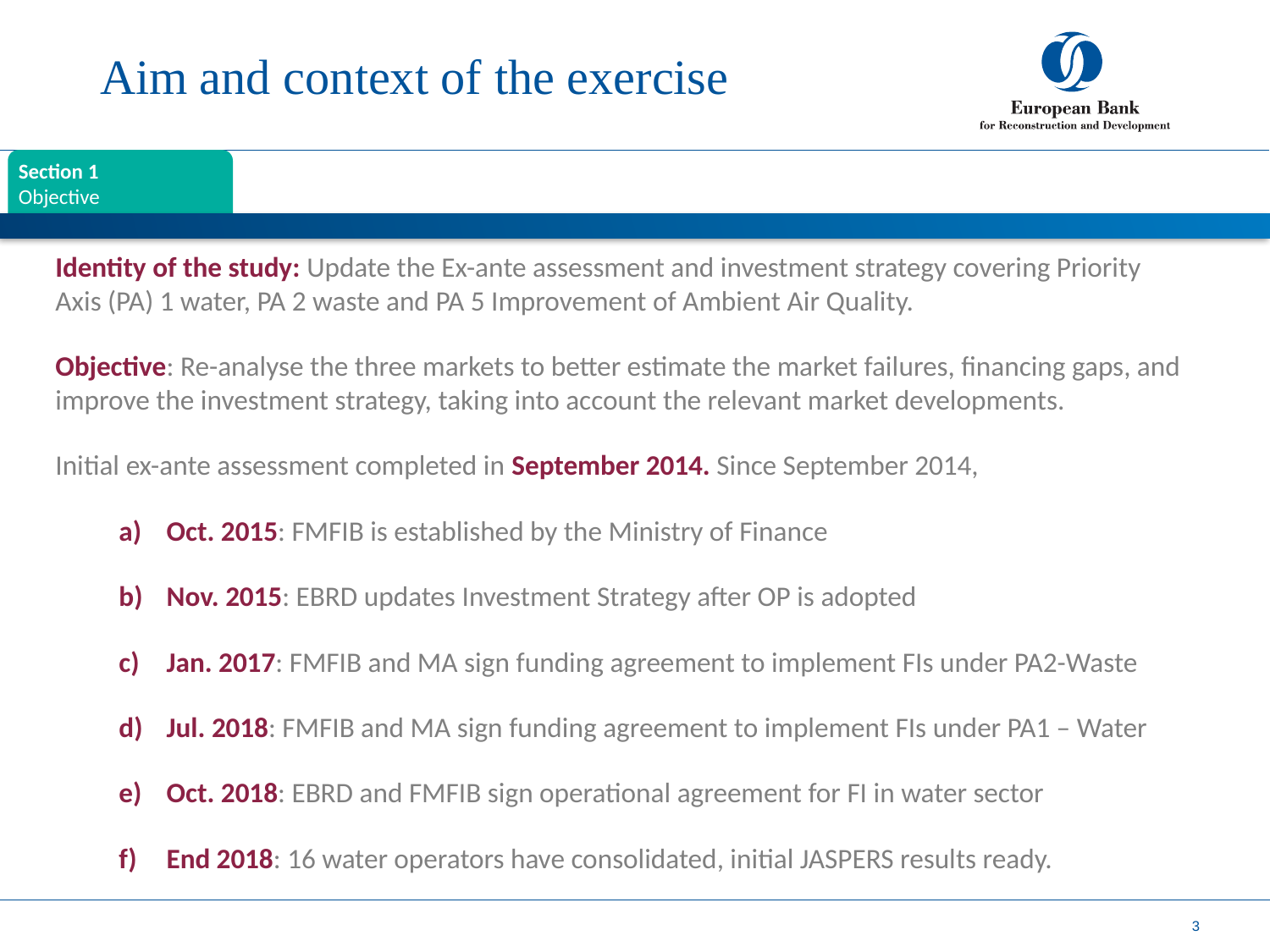

# Aim and context of the exercise
Section 1
Objective

Identity of the study: Update the Ex-ante assessment and investment strategy covering Priority Axis (PA) 1 water, PA 2 waste and PA 5 Improvement of Ambient Air Quality.
Objective: Re-analyse the three markets to better estimate the market failures, financing gaps, and improve the investment strategy, taking into account the relevant market developments.
Initial ex-ante assessment completed in September 2014. Since September 2014,
Oct. 2015: FMFIB is established by the Ministry of Finance
Nov. 2015: EBRD updates Investment Strategy after OP is adopted
Jan. 2017: FMFIB and MA sign funding agreement to implement FIs under PA2-Waste
Jul. 2018: FMFIB and MA sign funding agreement to implement FIs under PA1 – Water
Oct. 2018: EBRD and FMFIB sign operational agreement for FI in water sector
End 2018: 16 water operators have consolidated, initial JASPERS results ready.
3